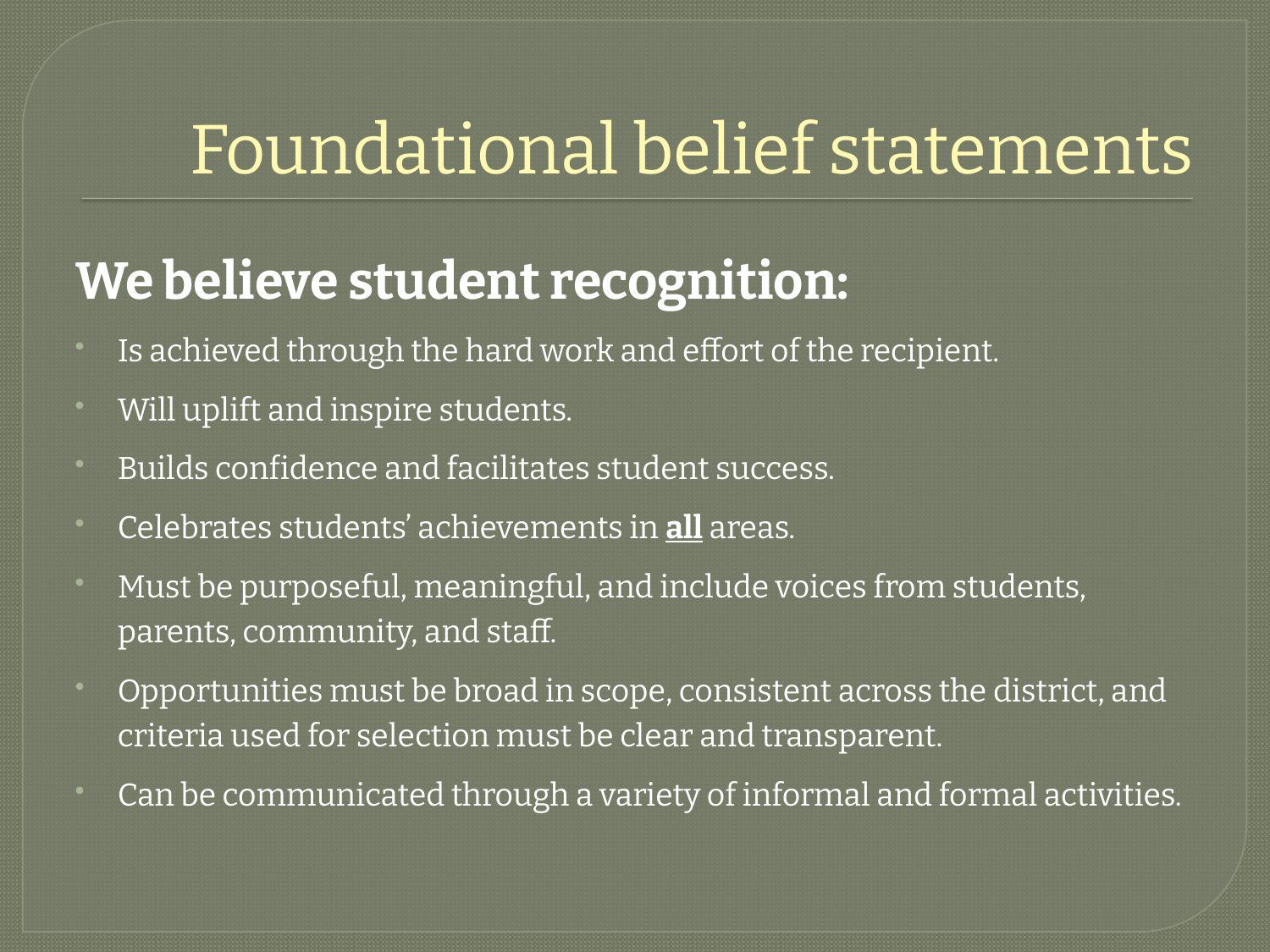

# Foundational belief statements
We believe student recognition:
Is achieved through the hard work and effort of the recipient.
Will uplift and inspire students.
Builds confidence and facilitates student success.
Celebrates students’ achievements in all areas.
Must be purposeful, meaningful, and include voices from students, parents, community, and staff.
Opportunities must be broad in scope, consistent across the district, and criteria used for selection must be clear and transparent.
Can be communicated through a variety of informal and formal activities.